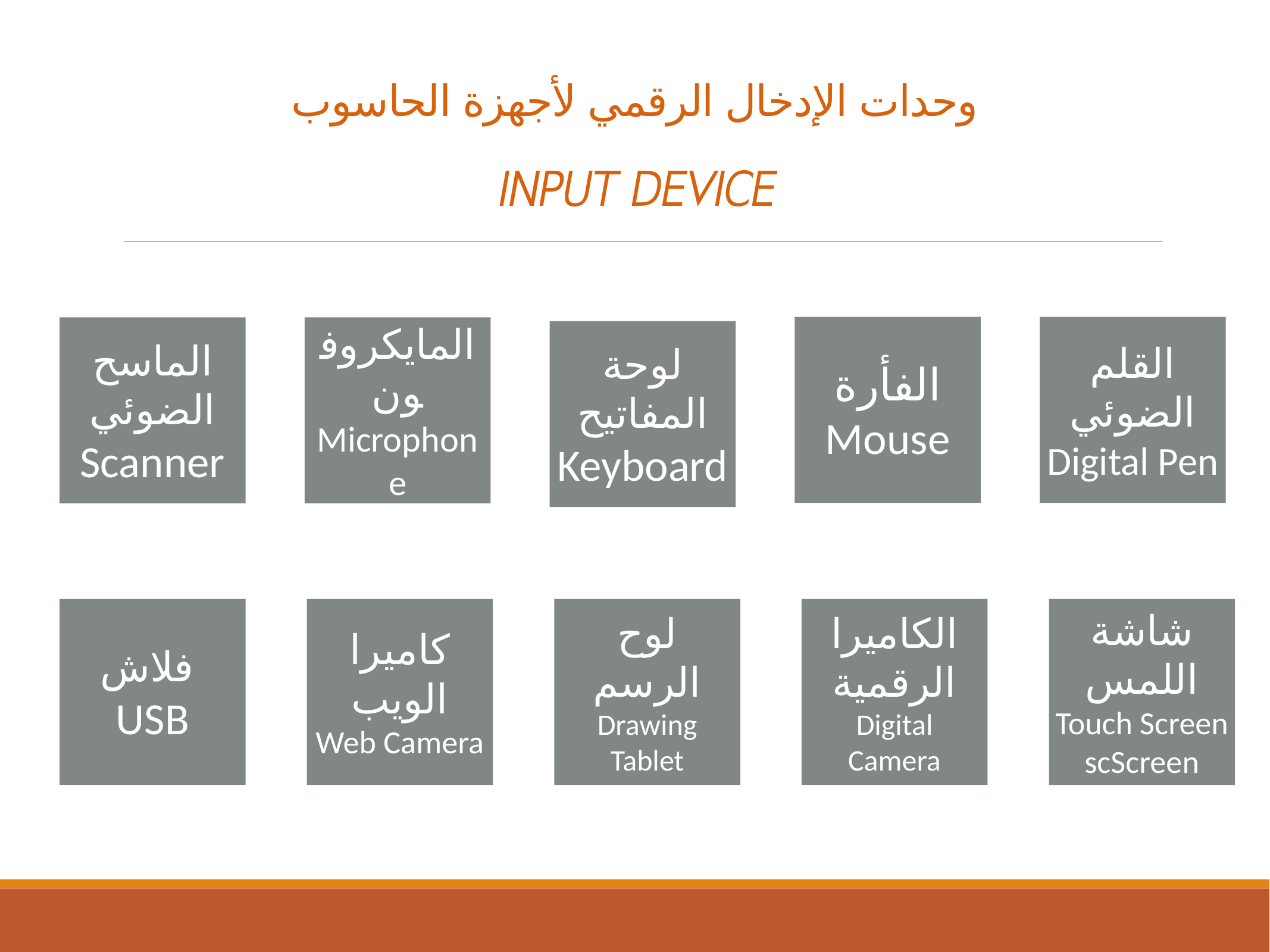

# وحدات الإدخال الرقمي لأجهزة الحاسوب
Input device
الفأرة
Mouse
القلم الضوئي
Digital Pen
الماسح الضوئي
Scanner
المايكروفون
Microphone
لوحة المفاتيح
Keyboard
فلاش
USB
شاشة اللمس
Touch Screen scScreen
كاميرا الويب
Web Camera
لوح الرسم
Drawing Tablet
الكاميرا الرقمية
Digital Camera